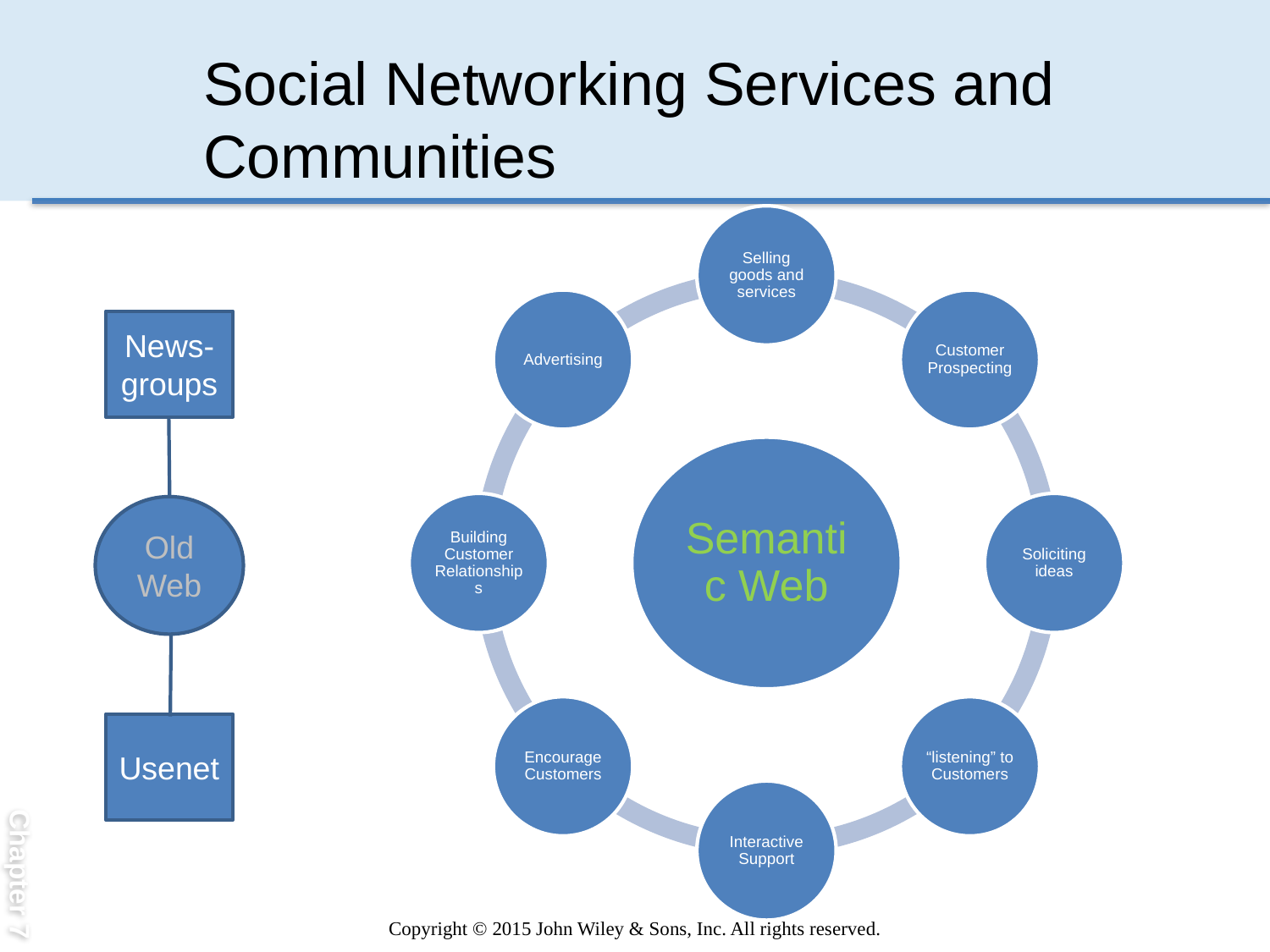

Chapter 7
# Social Networking Services and Communities
Semantic Web
Selling goods and services
Customer Prospecting
Soliciting ideas
“listening” to Customers
Interactive Support
Encourage Customers
Building Customer Relationships
Advertising
News-
groups
Old Web
Usenet